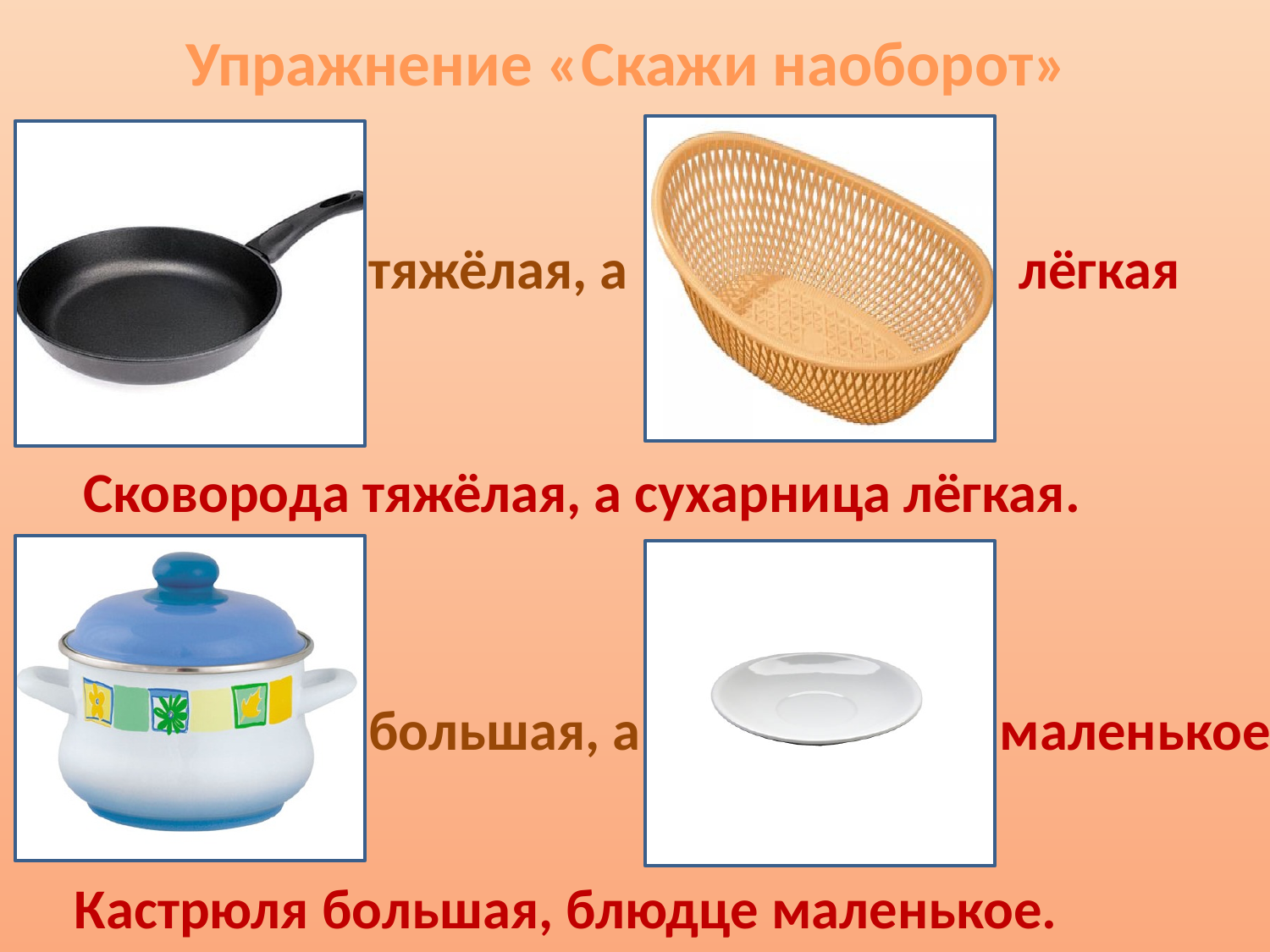

Упражнение «Скажи наоборот»

тяжёлая, а
лёгкая
Сковорода тяжёлая, а сухарница лёгкая.

большая, а
маленькое
Кастрюля большая, блюдце маленькое.